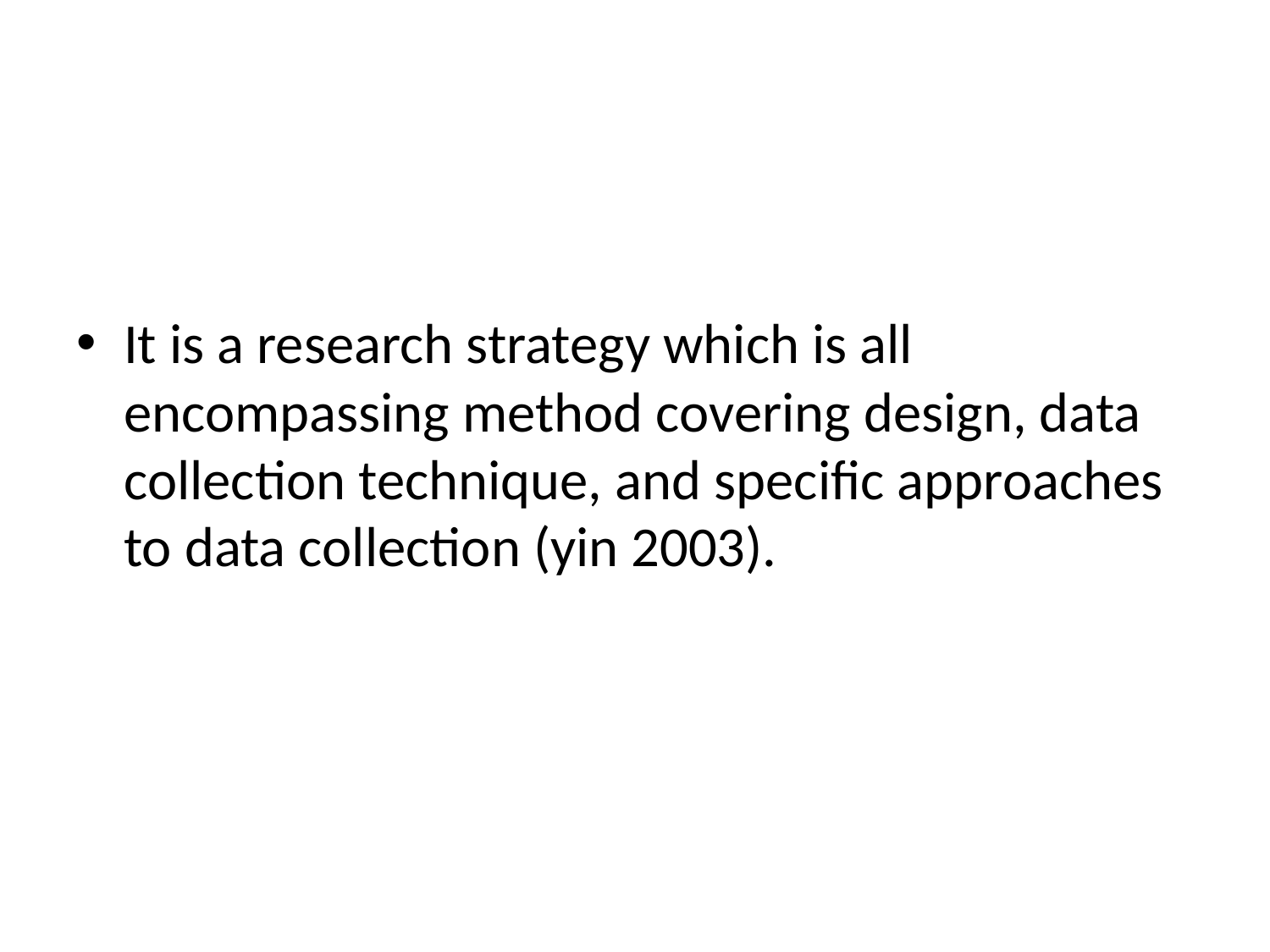

#

It is a research strategy which is all encompassing method covering design, data collection technique, and specific approaches to data collection (yin 2003).